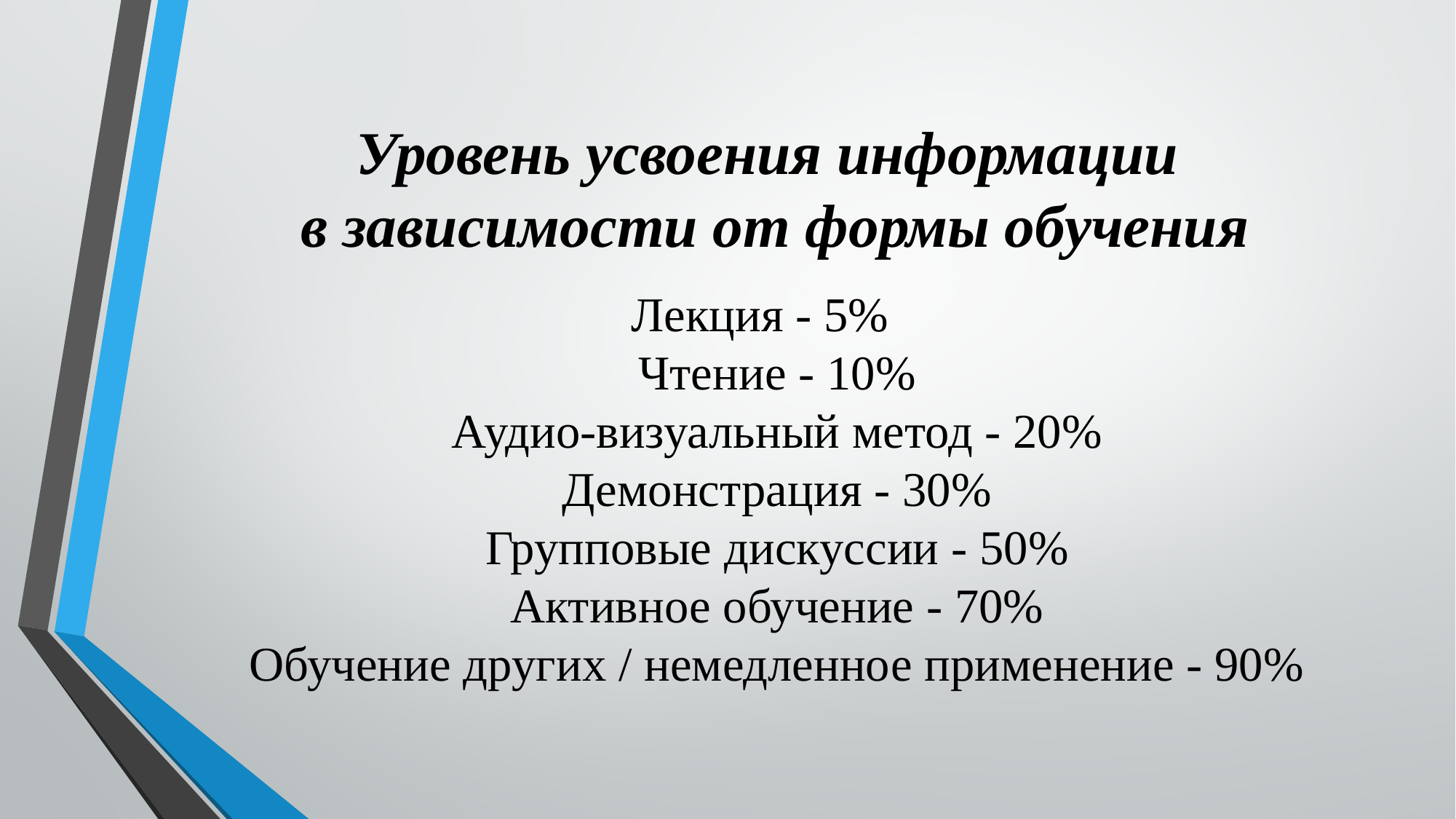

# Уровень усвоения информации в зависимости от формы обучения
Лекция - 5%
Чтение - 10%
Аудио-визуальный метод - 20%
Демонстрация - 30%
Групповые дискуссии - 50%
Активное обучение - 70%
Обучение других / немедленное применение - 90%